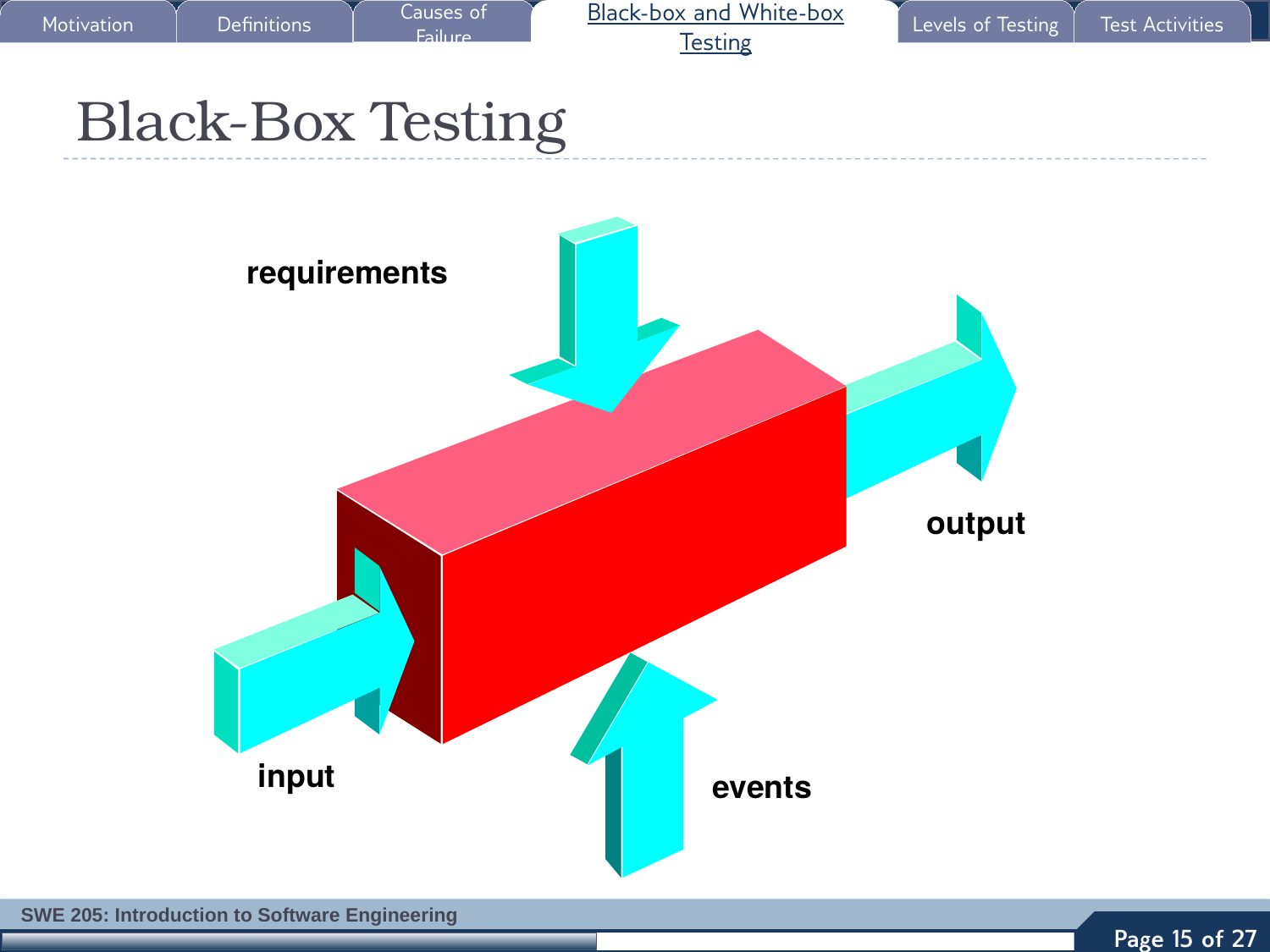

Motivation
Definitions
Causes of Failure
Black-box and White-box Testing
Levels of Testing
Test Activities
# Black-Box Testing

requirements

output

input
events
15
Page 15 of 27